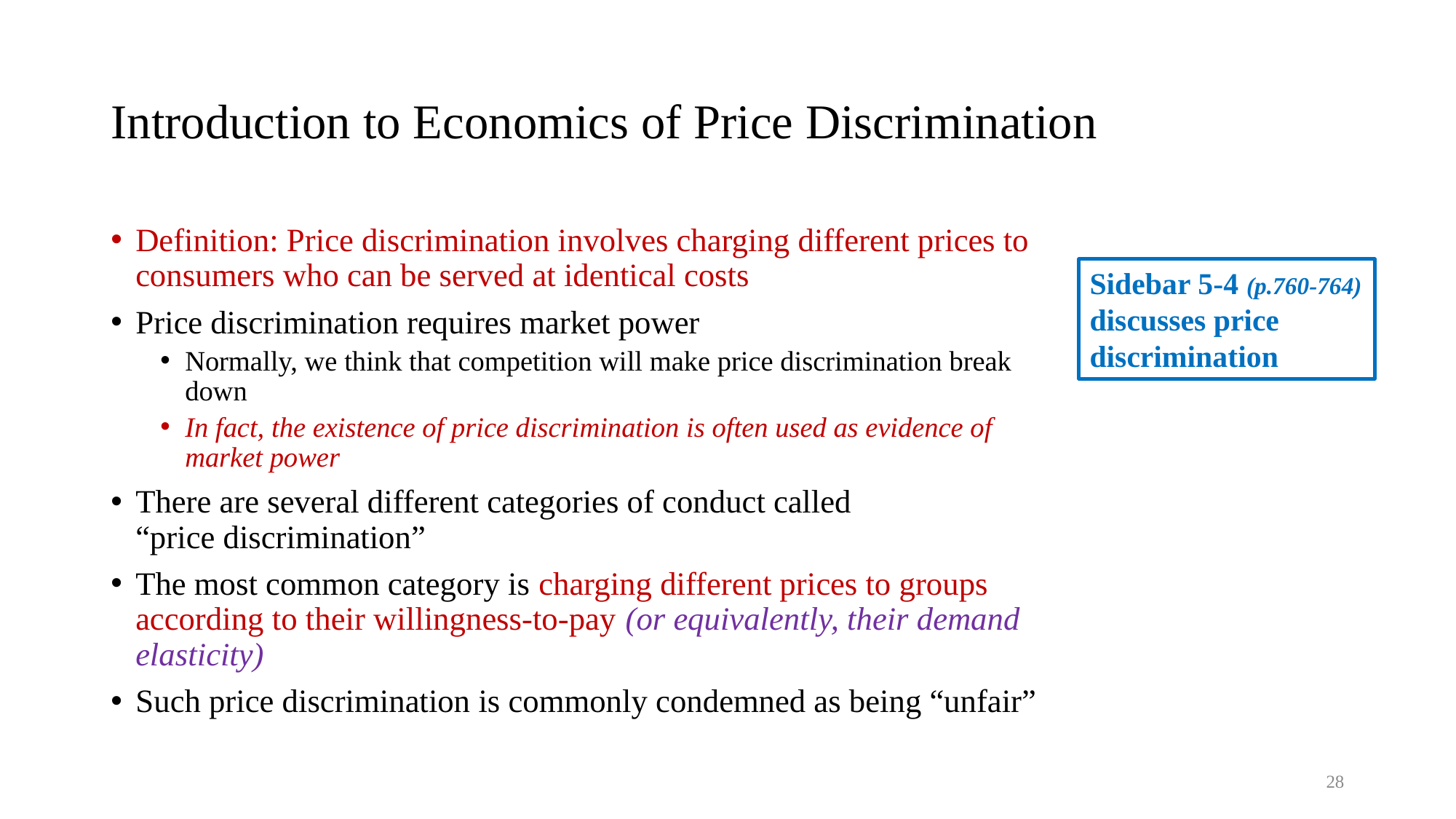

# Introduction to Economics of Price Discrimination
Definition: Price discrimination involves charging different prices to consumers who can be served at identical costs
Price discrimination requires market power
Normally, we think that competition will make price discrimination break down
In fact, the existence of price discrimination is often used as evidence of market power
There are several different categories of conduct called
“price discrimination”
The most common category is charging different prices to groups according to their willingness-to-pay (or equivalently, their demand elasticity)
Such price discrimination is commonly condemned as being “unfair”
Sidebar 5-4 (p.760-764) discusses price discrimination
28